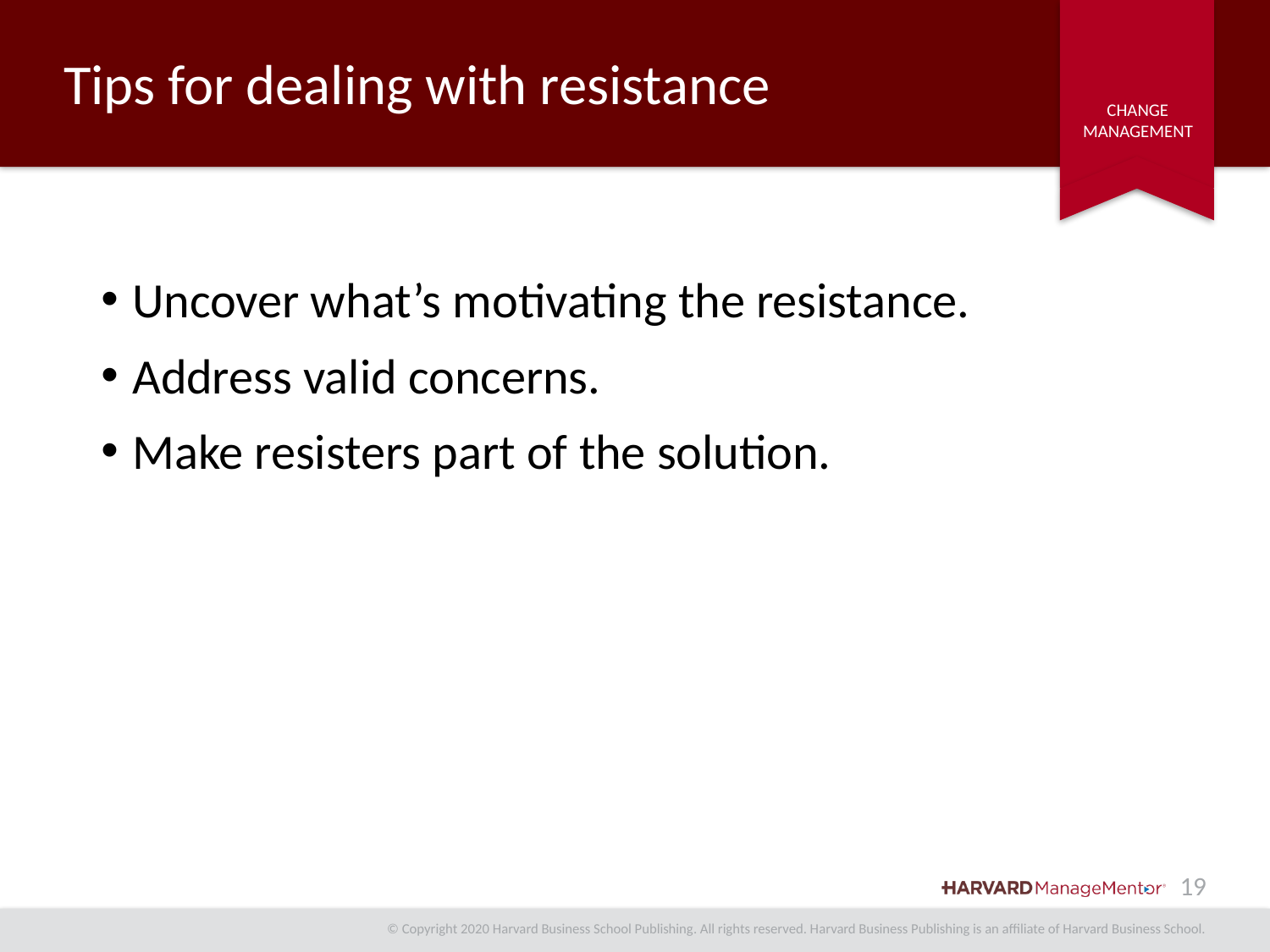

# Tips for dealing with resistance
Uncover what’s motivating the resistance.
Address valid concerns.
Make resisters part of the solution.